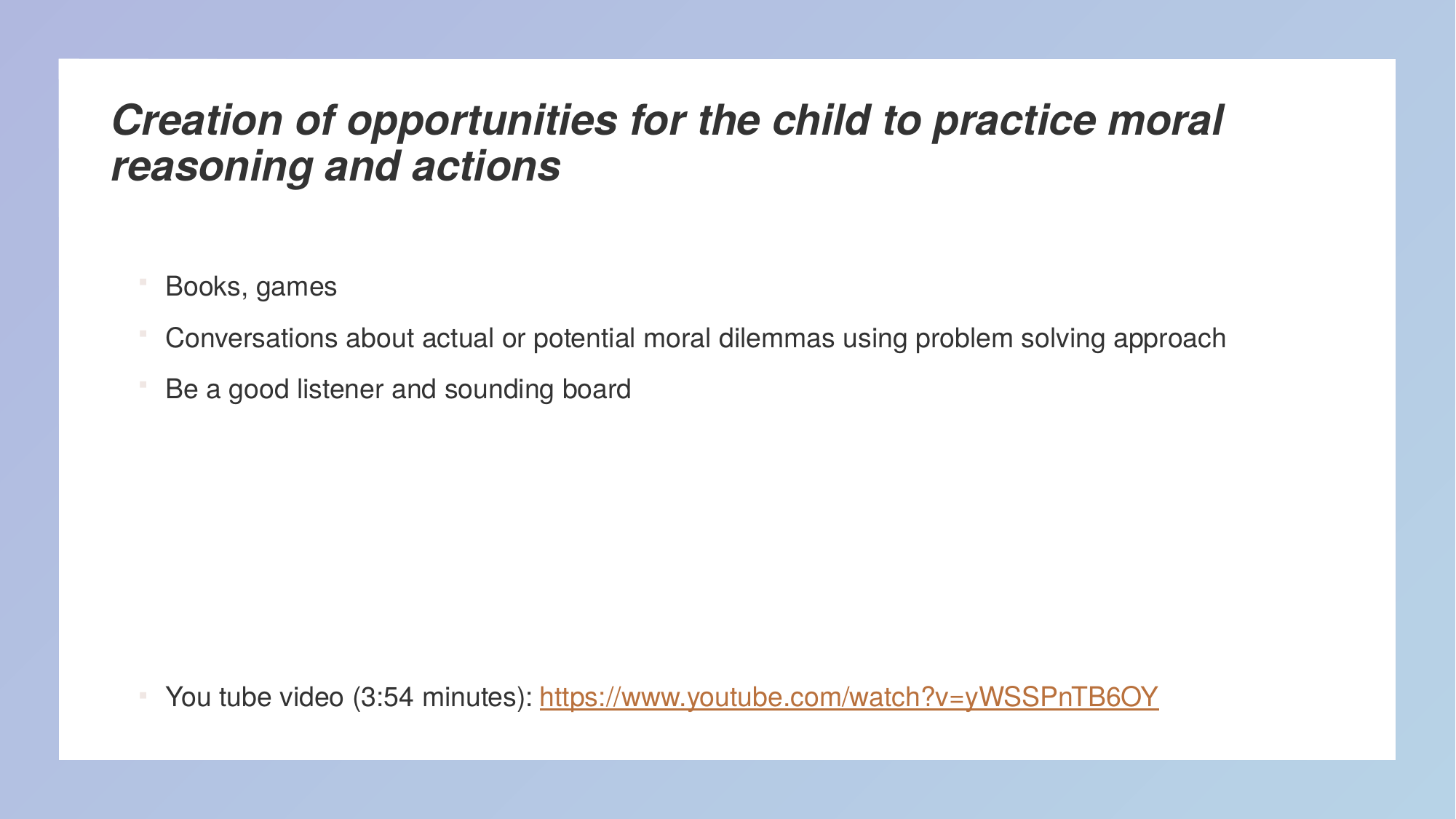

# Creation of opportunities for the child to practice moral reasoning and actions
Books, games
Conversations about actual or potential moral dilemmas using problem solving approach
Be a good listener and sounding board

You tube video (3:54 minutes): https://www.youtube.com/watch?v=yWSSPnTB6OY